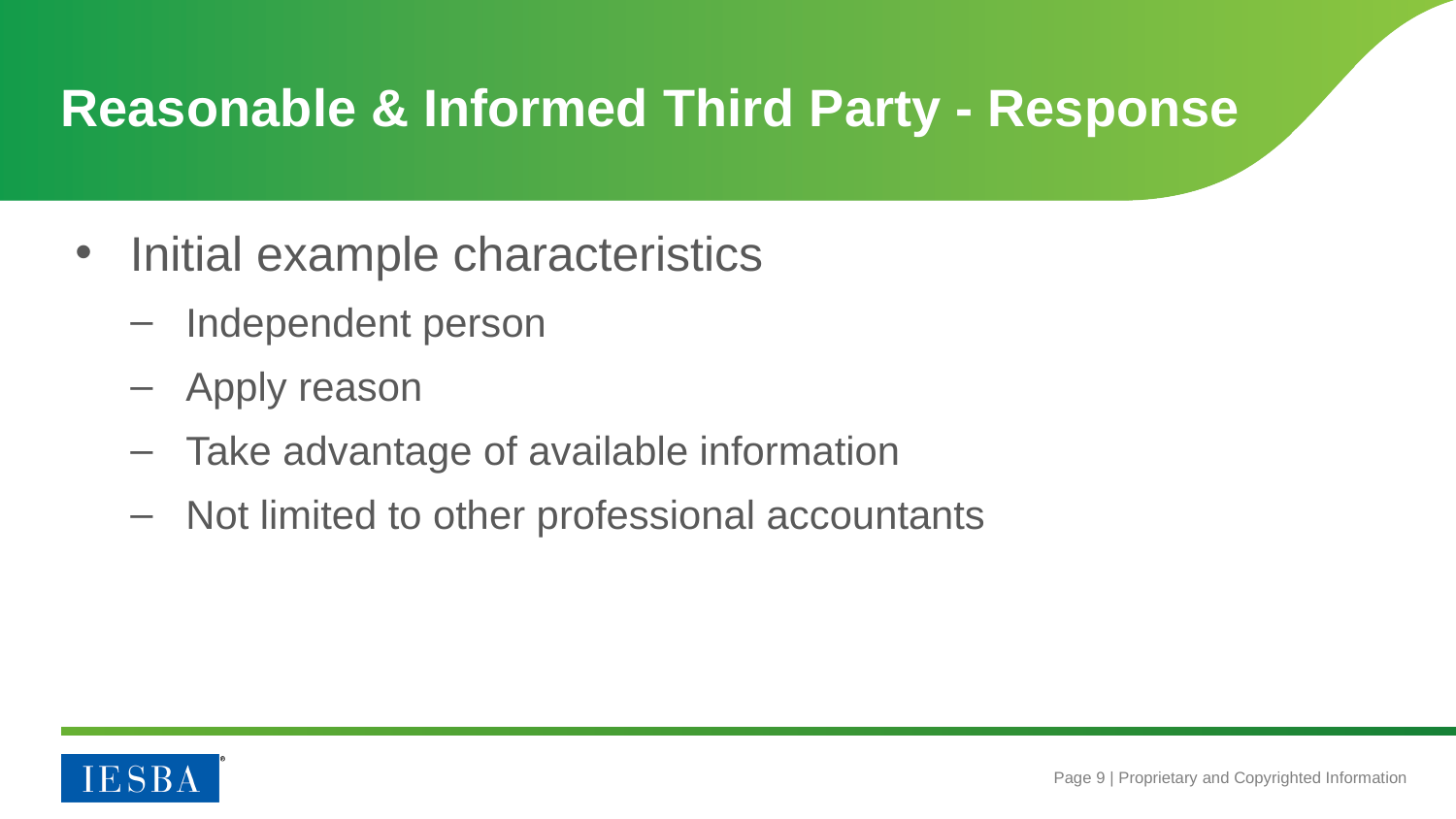

# Reasonable & Informed Third Party - Response
Initial example characteristics
Independent person
Apply reason
Take advantage of available information
Not limited to other professional accountants